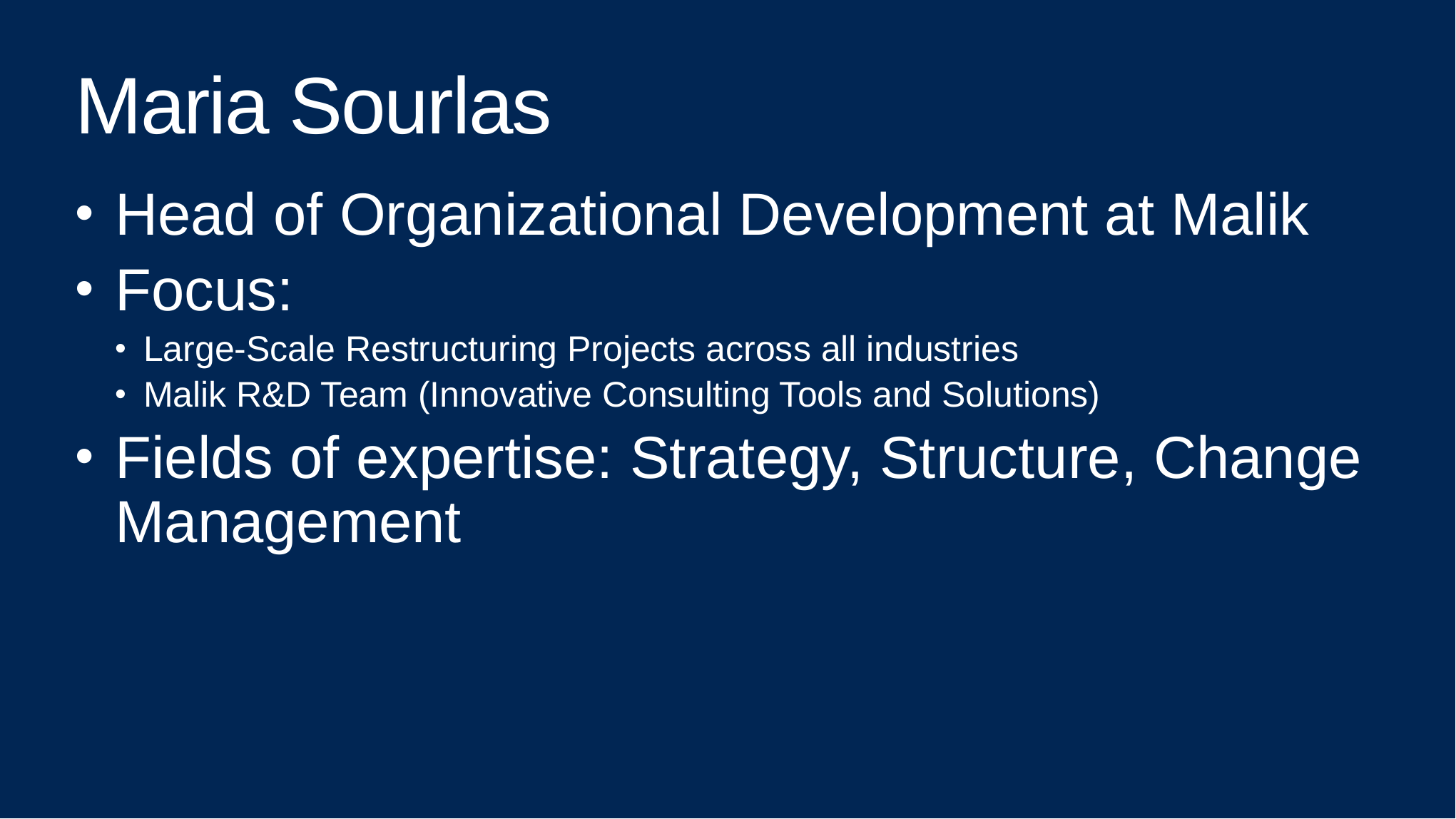

# Maria Sourlas
Head of Organizational Development at Malik
Focus:
Large-Scale Restructuring Projects across all industries
Malik R&D Team (Innovative Consulting Tools and Solutions)
Fields of expertise: Strategy, Structure, Change Management